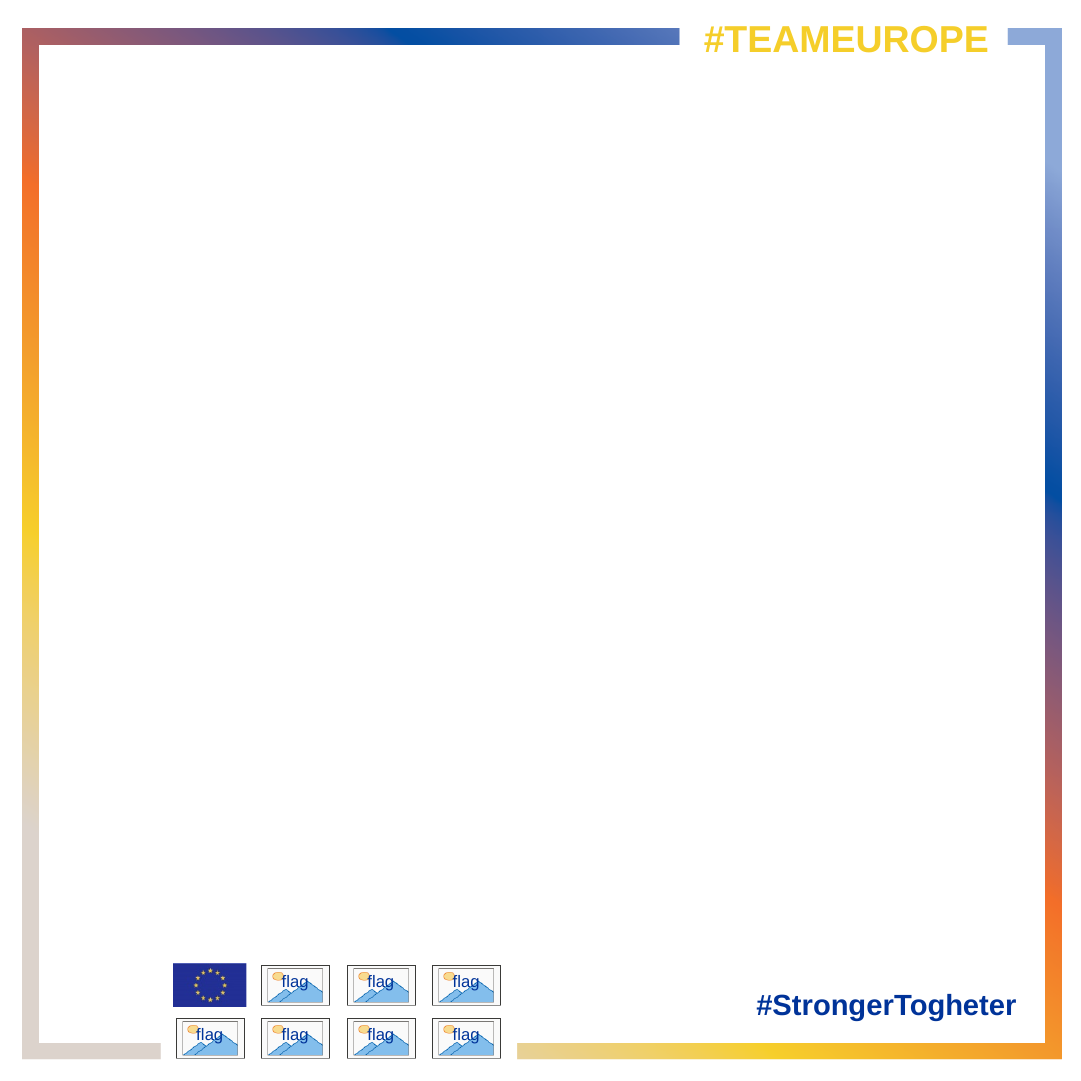

If the text is more visible
in white, select the text > Home > A > white

The text can be hilighted by
a coloured background.
Each line is a different text box.
You are free to move the text
in order not to cover the photo

#StrongerTogheter